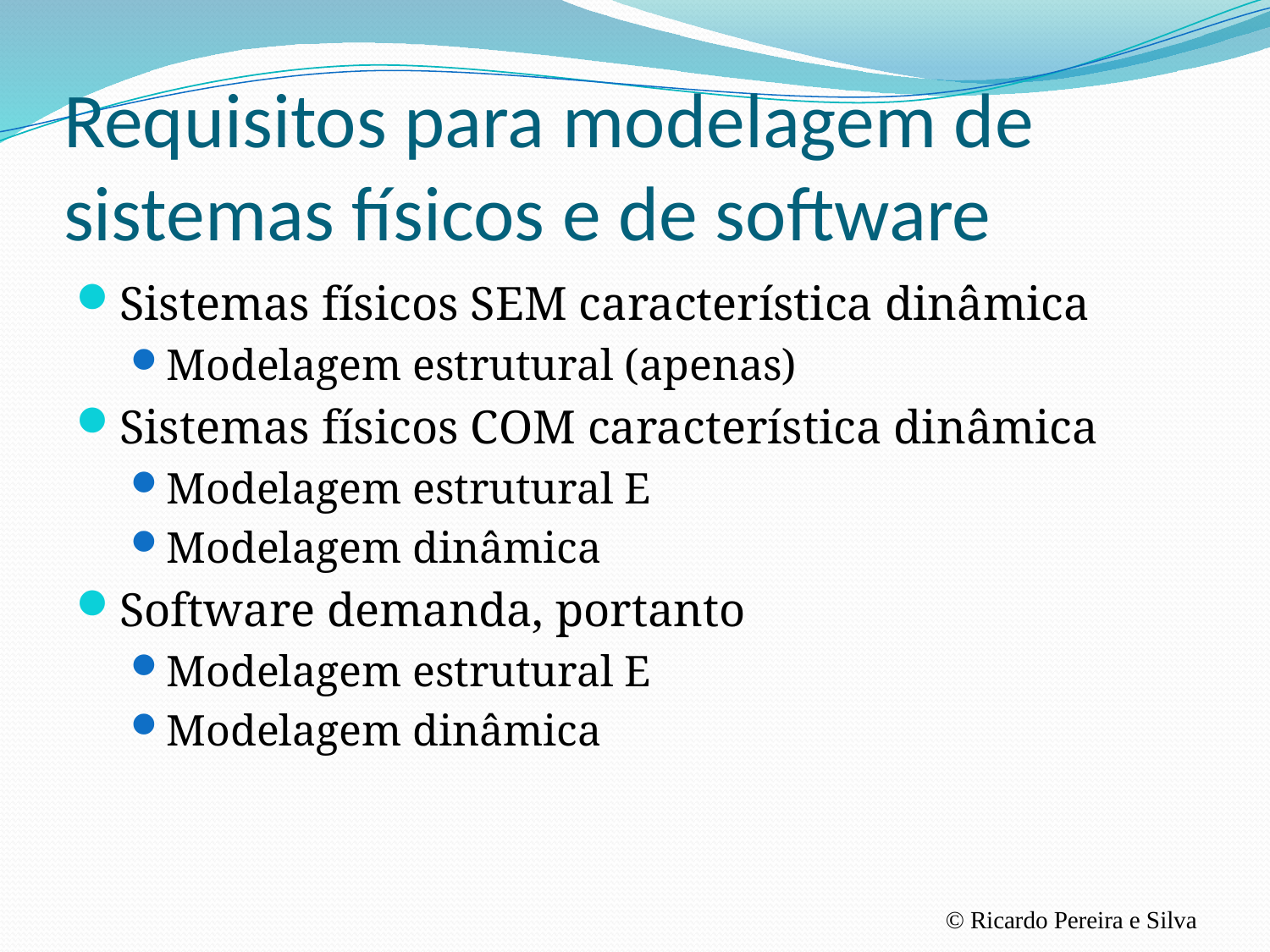

# Requisitos para modelagem de sistemas físicos e de software
Sistemas físicos SEM característica dinâmica
Modelagem estrutural (apenas)
Sistemas físicos COM característica dinâmica
Modelagem estrutural E
Modelagem dinâmica
Software demanda, portanto
Modelagem estrutural E
Modelagem dinâmica
© Ricardo Pereira e Silva